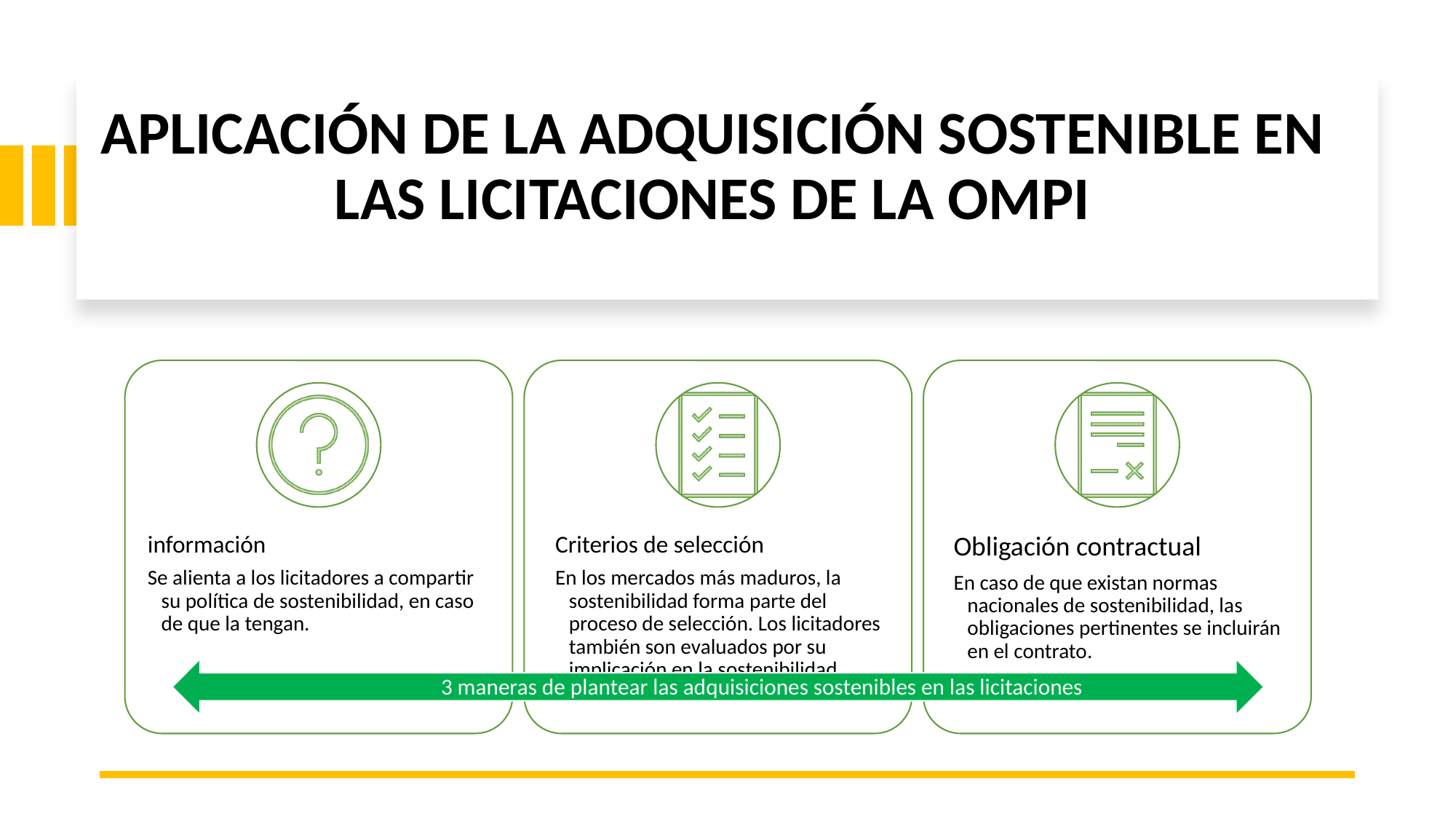

APLICACIÓN DE LA ADQUISICIÓN SOSTENIBLE EN LAS LICITACIONES DE LA OMPI

información
Se alienta a los licitadores a compartir su política de sostenibilidad, en caso de que la tengan.
Criterios de selección
En los mercados más maduros, la sostenibilidad forma parte del proceso de selección. Los licitadores también son evaluados por su implicación en la sostenibilidad
Obligación contractual
En caso de que existan normas nacionales de sostenibilidad, las obligaciones pertinentes se incluirán en el contrato.
3 maneras de plantear las adquisiciones sostenibles en las licitaciones